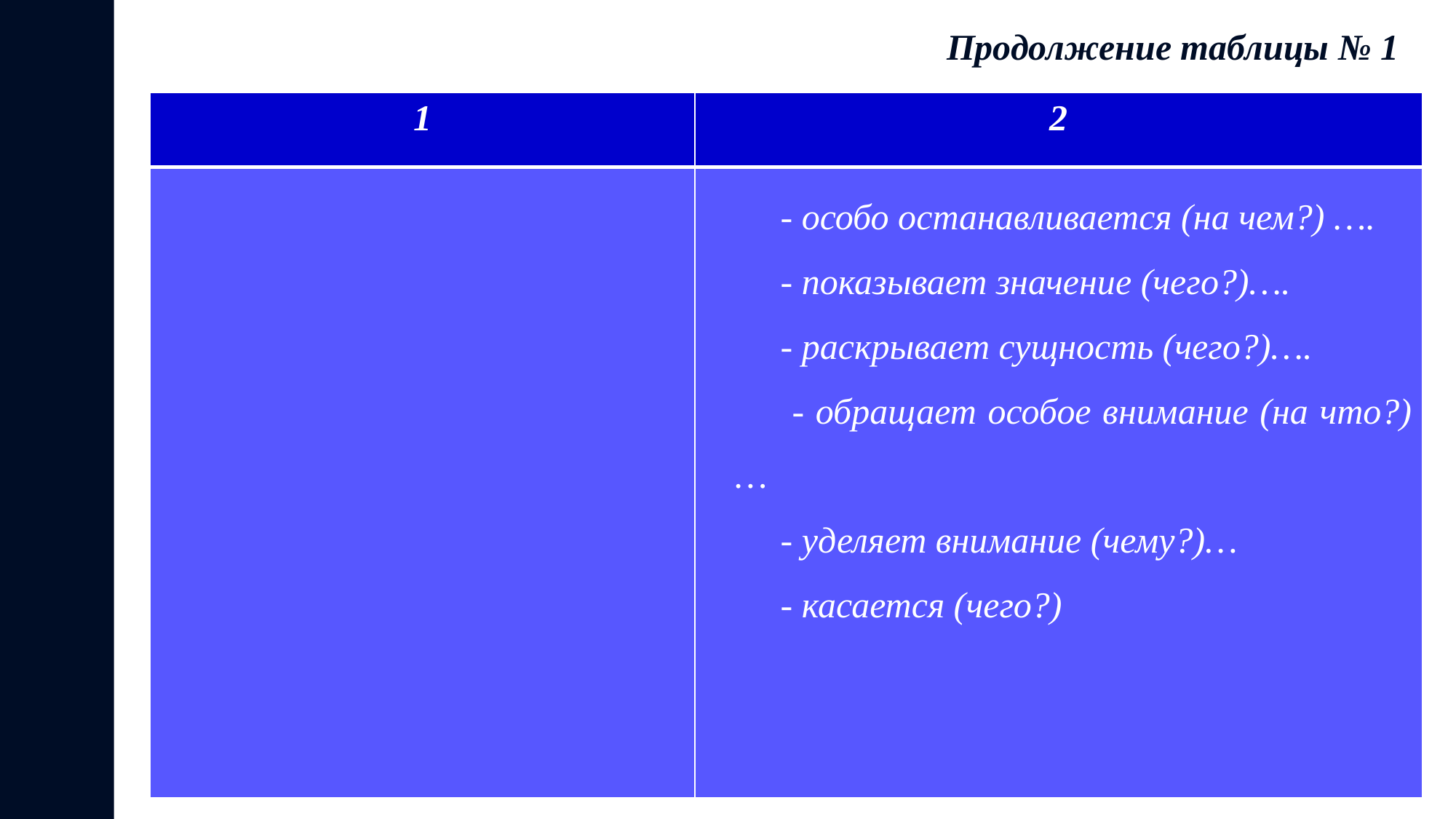

Продолжение таблицы № 1
| 1 | 2 |
| --- | --- |
|  | - особо останавливается (на чем?) …. - показывает значение (чего?)…. - раскрывает сущность (чего?)…. - обращает особое внимание (на что?)… - уделяет внимание (чему?)… - касается (чего?) |